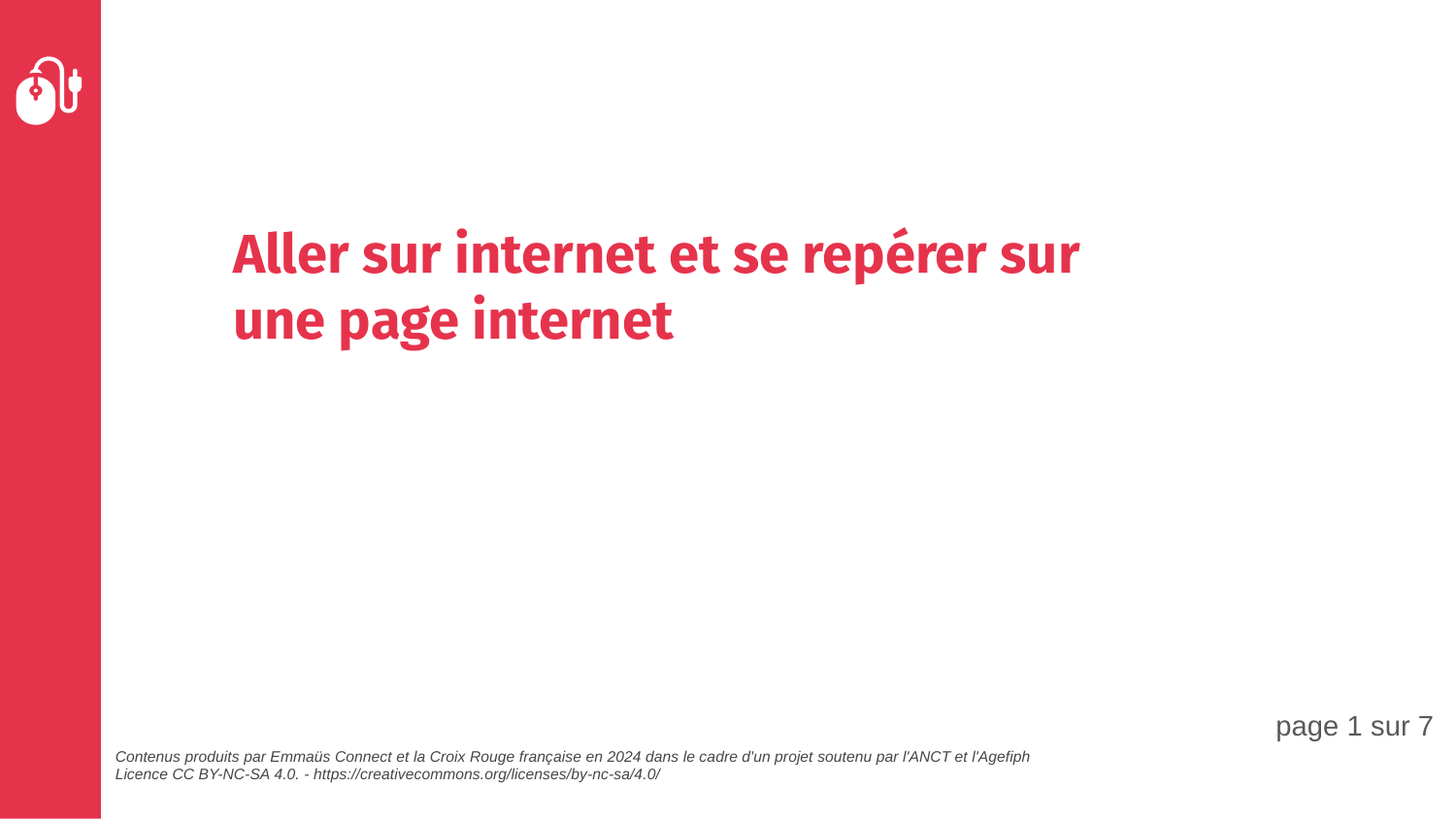

Aller sur internet et se repérer sur une page internet
page 1 sur 7